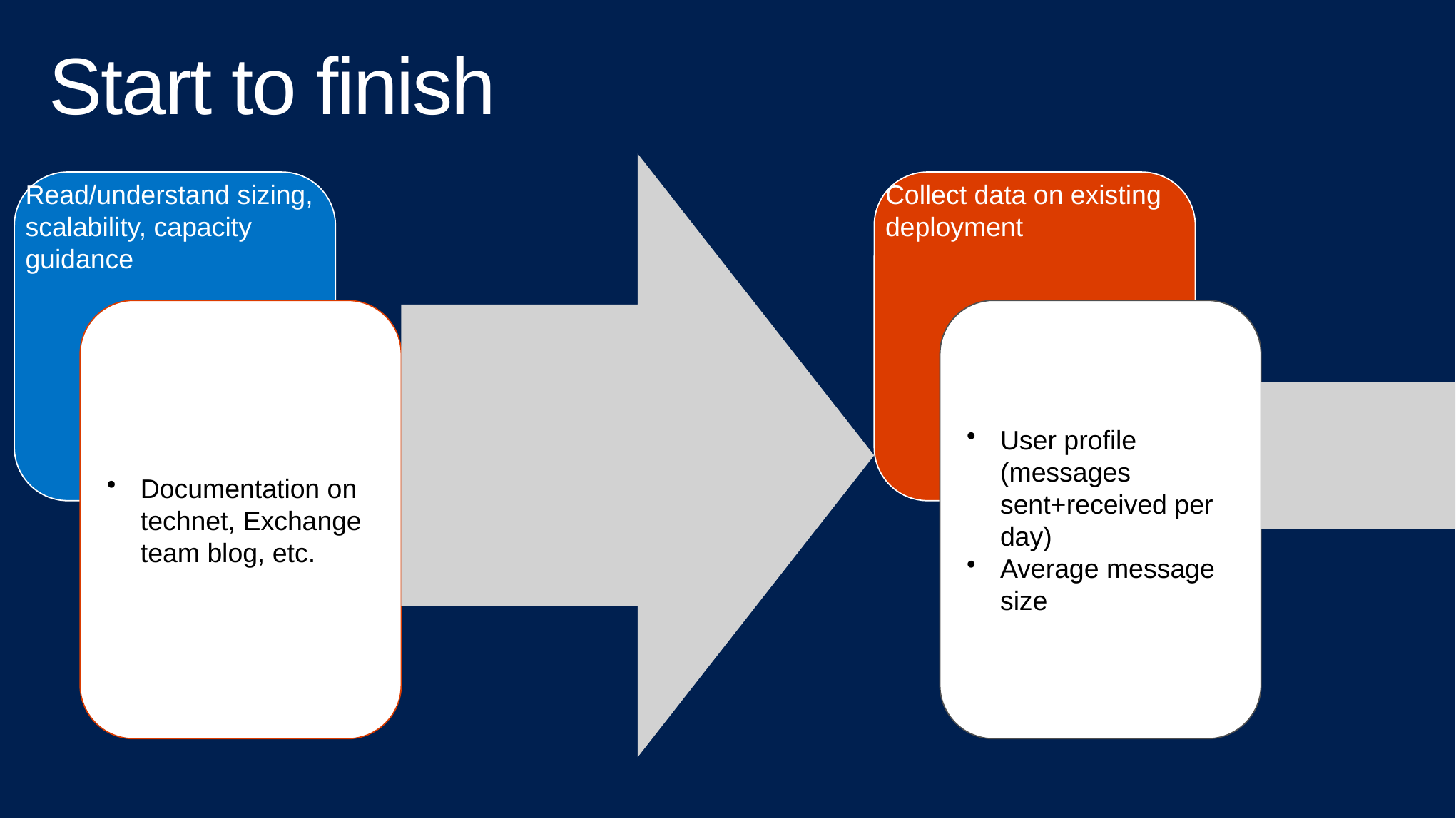

# Start to finish
Collect data on existing deployment
User profile (messages sent+received per day)
Average message size
Read/understand sizing, scalability, capacity guidance
Documentation on technet, Exchange team blog, etc.